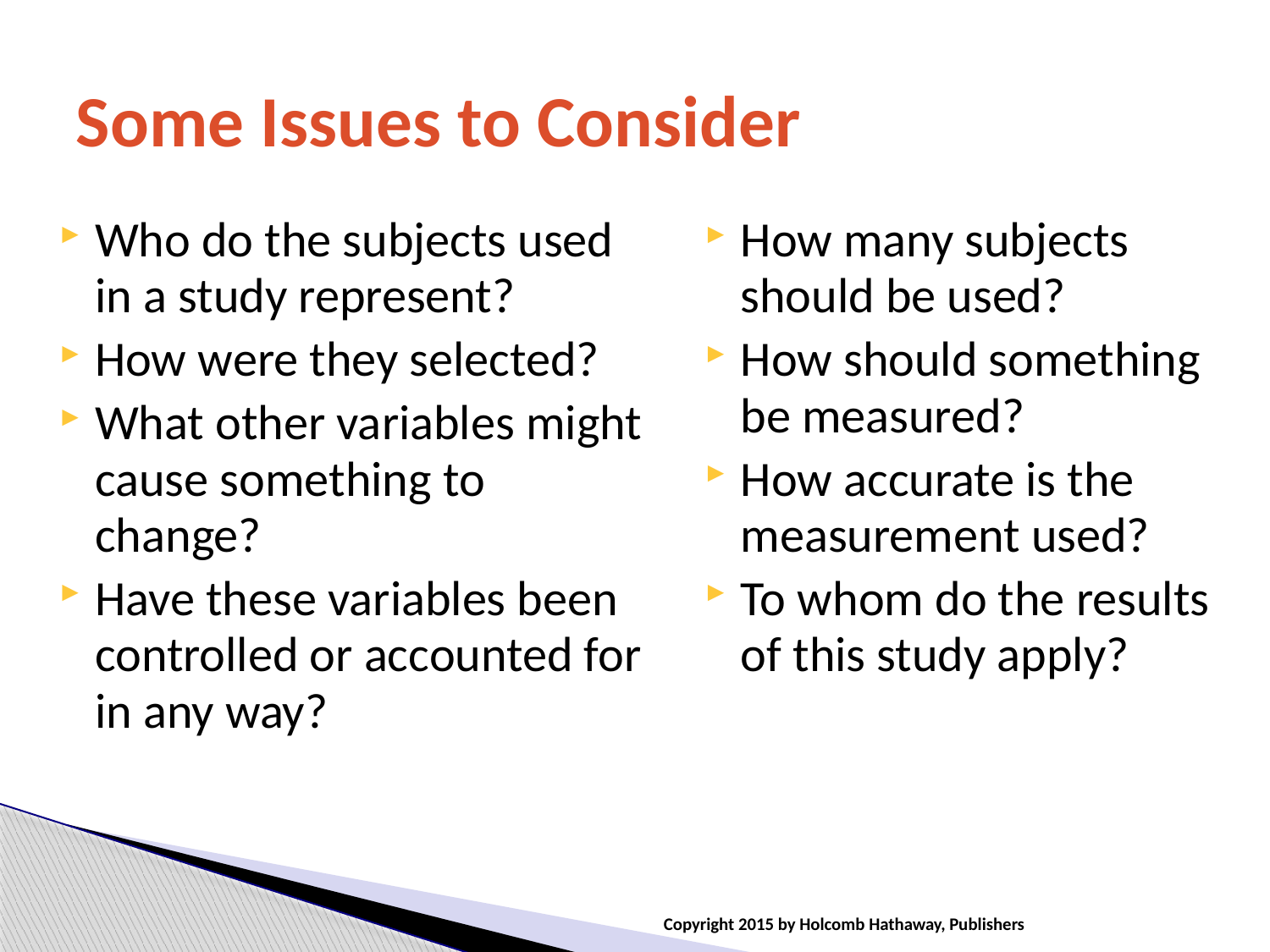

# Some Issues to Consider
Who do the subjects used in a study represent?
How were they selected?
What other variables might cause something to change?
Have these variables been controlled or accounted for in any way?
How many subjects should be used?
How should something be measured?
How accurate is the measurement used?
To whom do the results of this study apply?

Copyright 2015 by Holcomb Hathaway, Publishers